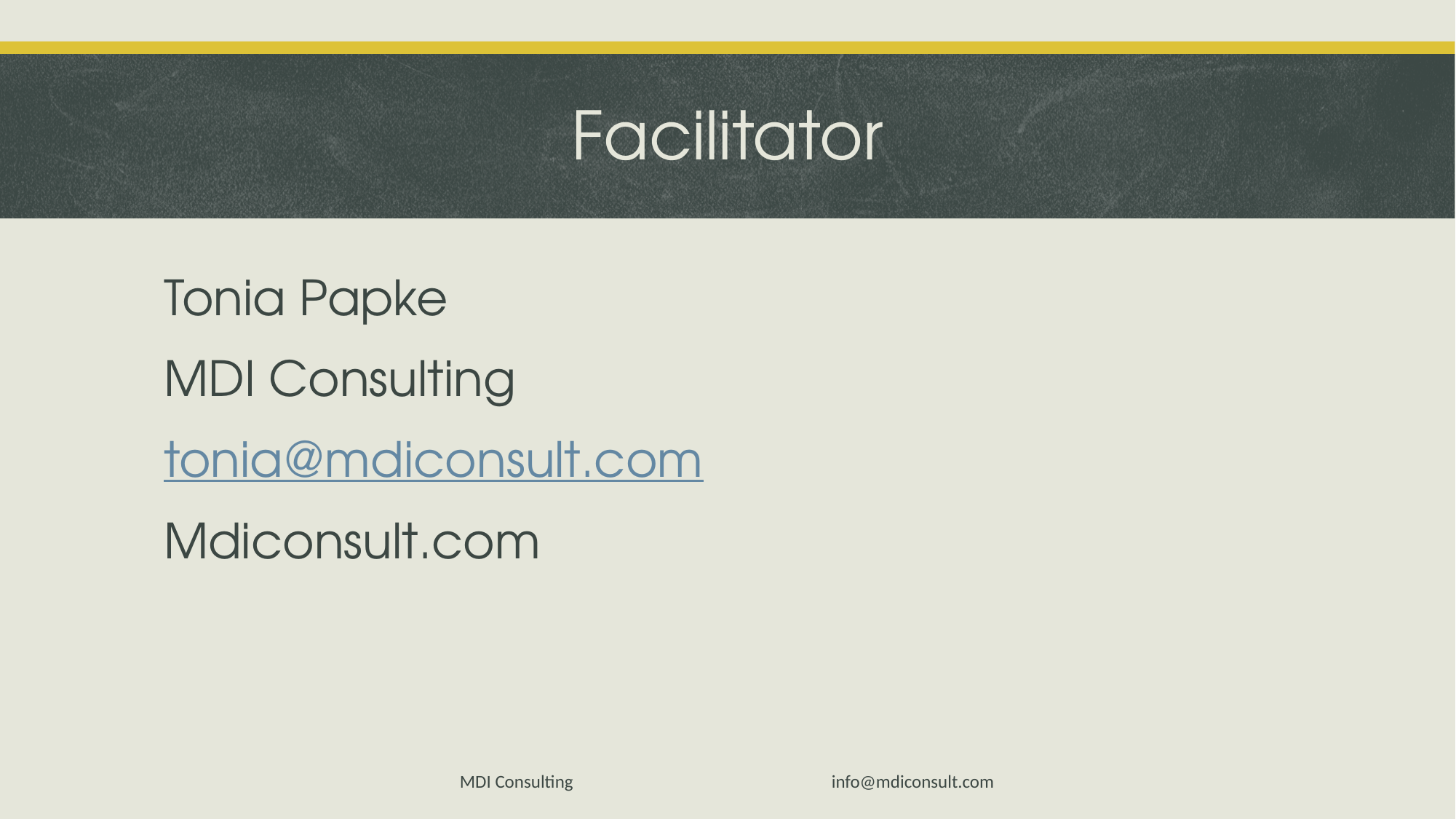

# Facilitator
Tonia Papke
MDI Consulting
tonia@mdiconsult.com
Mdiconsult.com

MDI Consulting                                                              info@mdiconsult.com